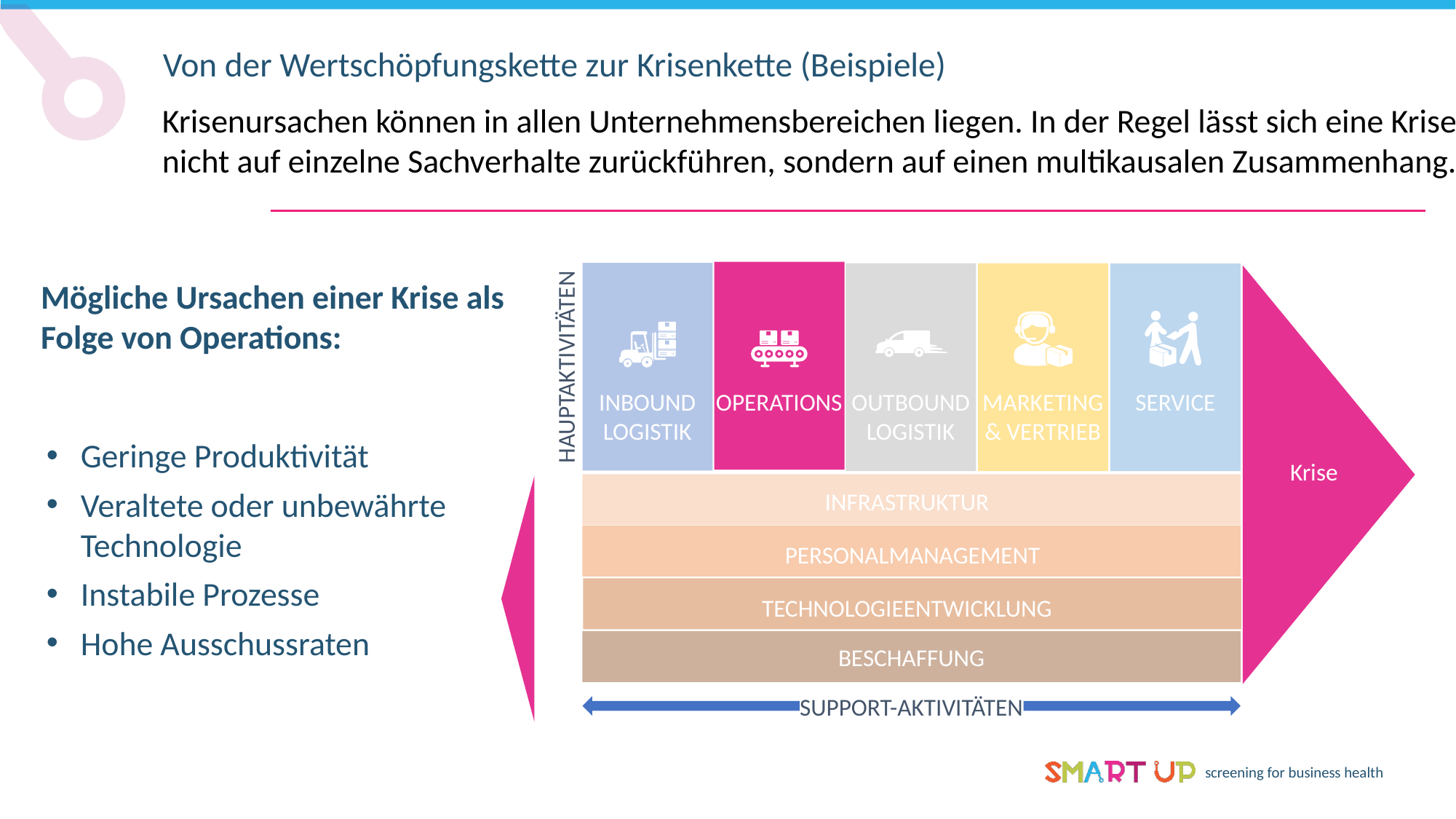

Von der Wertschöpfungskette zur Krisenkette (Beispiele)
Krisenursachen können in allen Unternehmensbereichen liegen. In der Regel lässt sich eine Krise nicht auf einzelne Sachverhalte zurückführen, sondern auf einen multikausalen Zusammenhang.

Mögliche Ursachen einer Krise als Folge von Operations:

HAUPTAKTIVITÄTEN
OPERATIONS
INBOUND
LOGISTIK
OUTBOUND
LOGISTIK
MARKETING
& VERTRIEB
SERVICE

Geringe Produktivität
Veraltete oder unbewährte Technologie
Instabile Prozesse
Hohe Ausschussraten
Krise

FESTE INFRASTRUKTUR
INFRASTRUKTUR

PERSONALMANAGEMENT
PERSONALMANAGEMENT

TECHNOLOGIEENTWICKLUNG

BESCHAFFUNG
SUPPORT-AKTIVITÄTEN